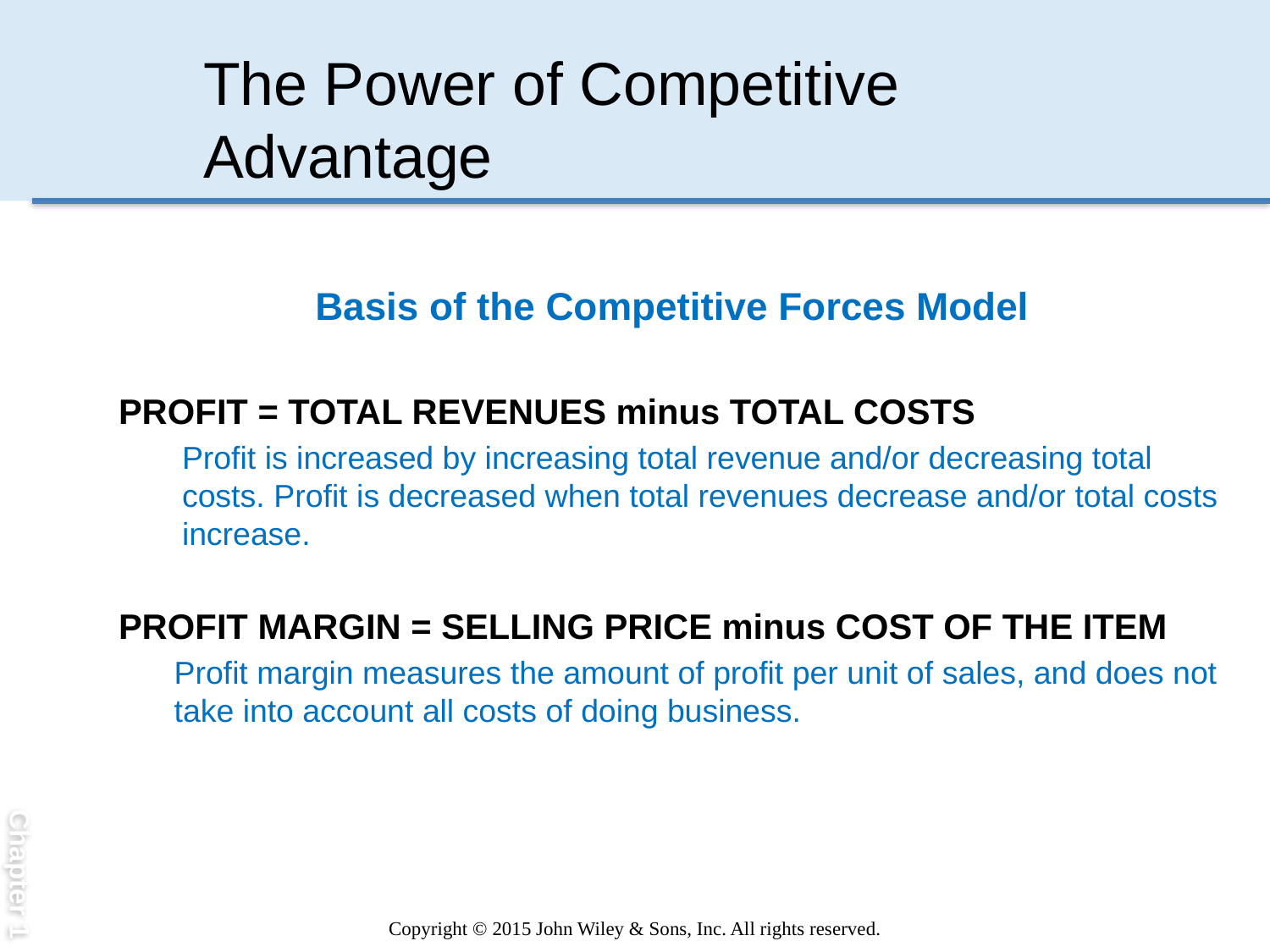

Chapter 1
# The Power of Competitive Advantage
Basis of the Competitive Forces Model

PROFIT = TOTAL REVENUES minus TOTAL COSTS
Profit is increased by increasing total revenue and/or decreasing total costs. Profit is decreased when total revenues decrease and/or total costs increase.

PROFIT MARGIN = SELLING PRICE minus COST OF THE ITEM
Profit margin measures the amount of profit per unit of sales, and does not take into account all costs of doing business.